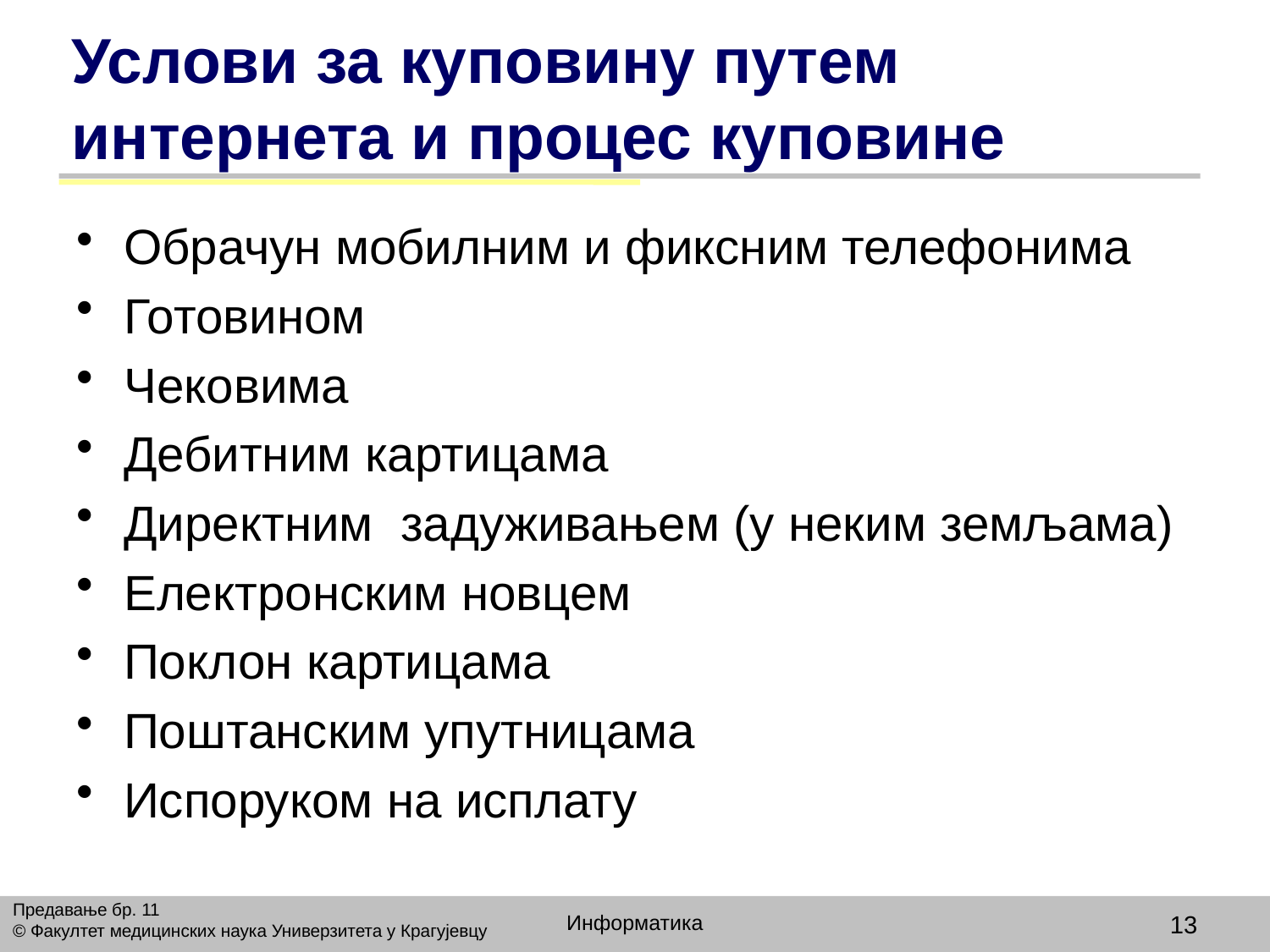

# Услови за куповину путем интернета и процес куповине
Обрачун мобилним и фиксним телефонима
Готовином
Чековима
Дебитним картицама
Директним  задуживањем (у неким земљама)
Електронским новцем
Поклон картицама
Поштанским упутницама
Испоруком на исплату
Предавање бр. 11
© Факултет медицинских наука Универзитета у Крагујевцу
Информатика
13